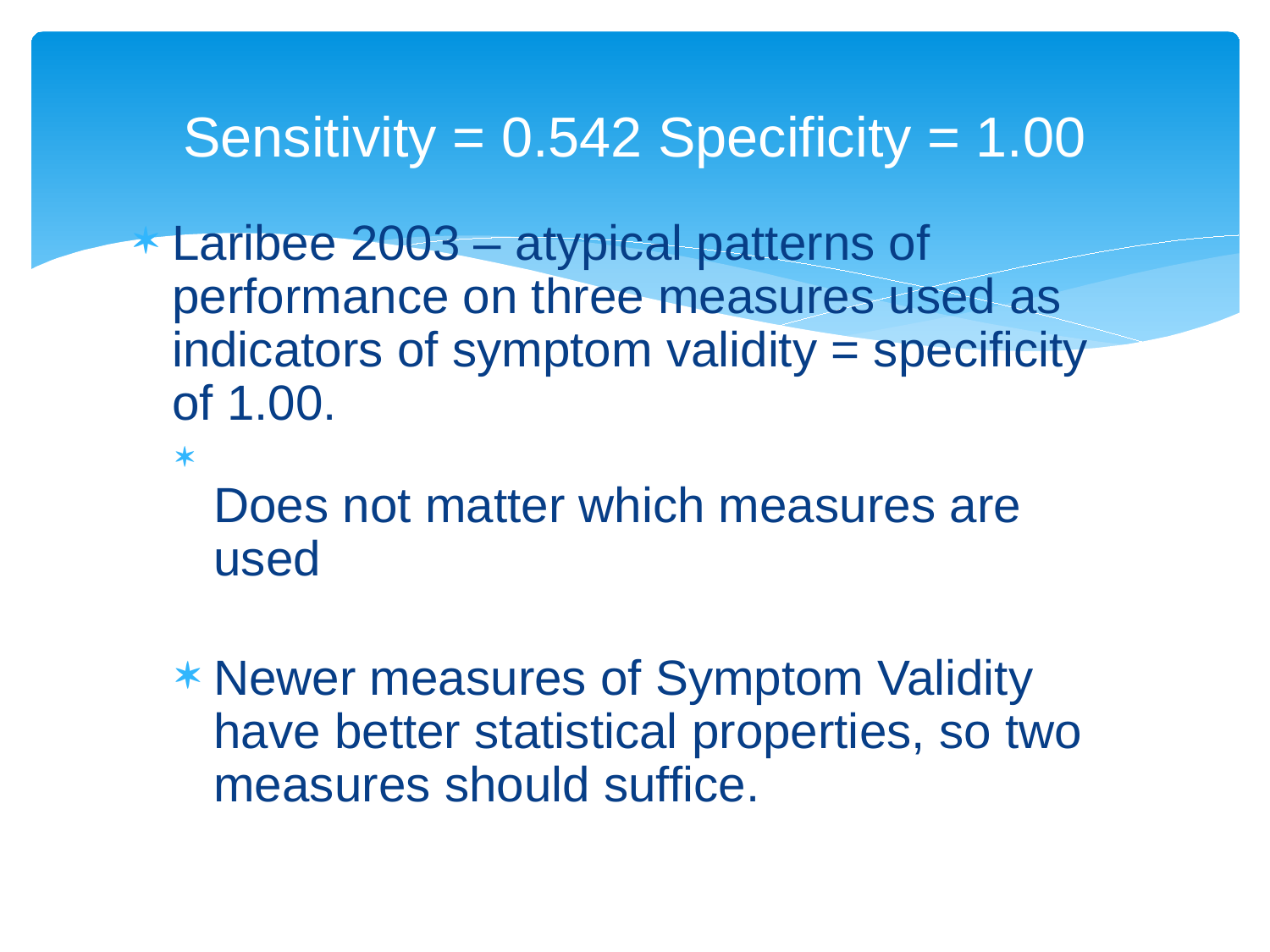

# Sensitivity = 0.542 Specificity = 1.00
Laribee 2003 – atypical patterns of performance on three measures used as indicators of symptom validity = specificity of 1.00.
Does not matter which measures are used

Newer measures of Symptom Validity have better statistical properties, so two measures should suffice.